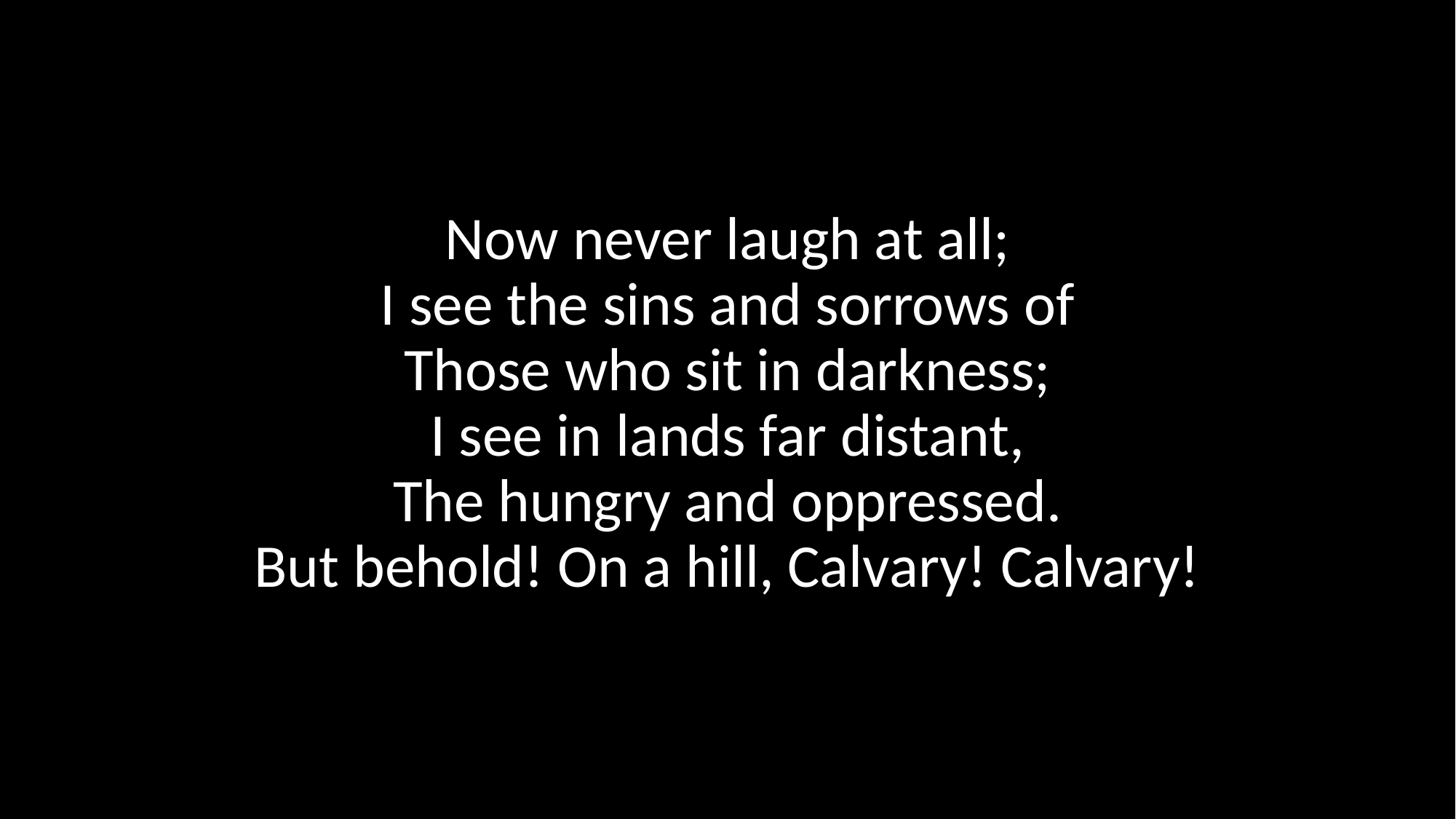

Now never laugh at all;
I see the sins and sorrows of
Those who sit in darkness;
I see in lands far distant,
The hungry and oppressed.
But behold! On a hill, Calvary! Calvary!